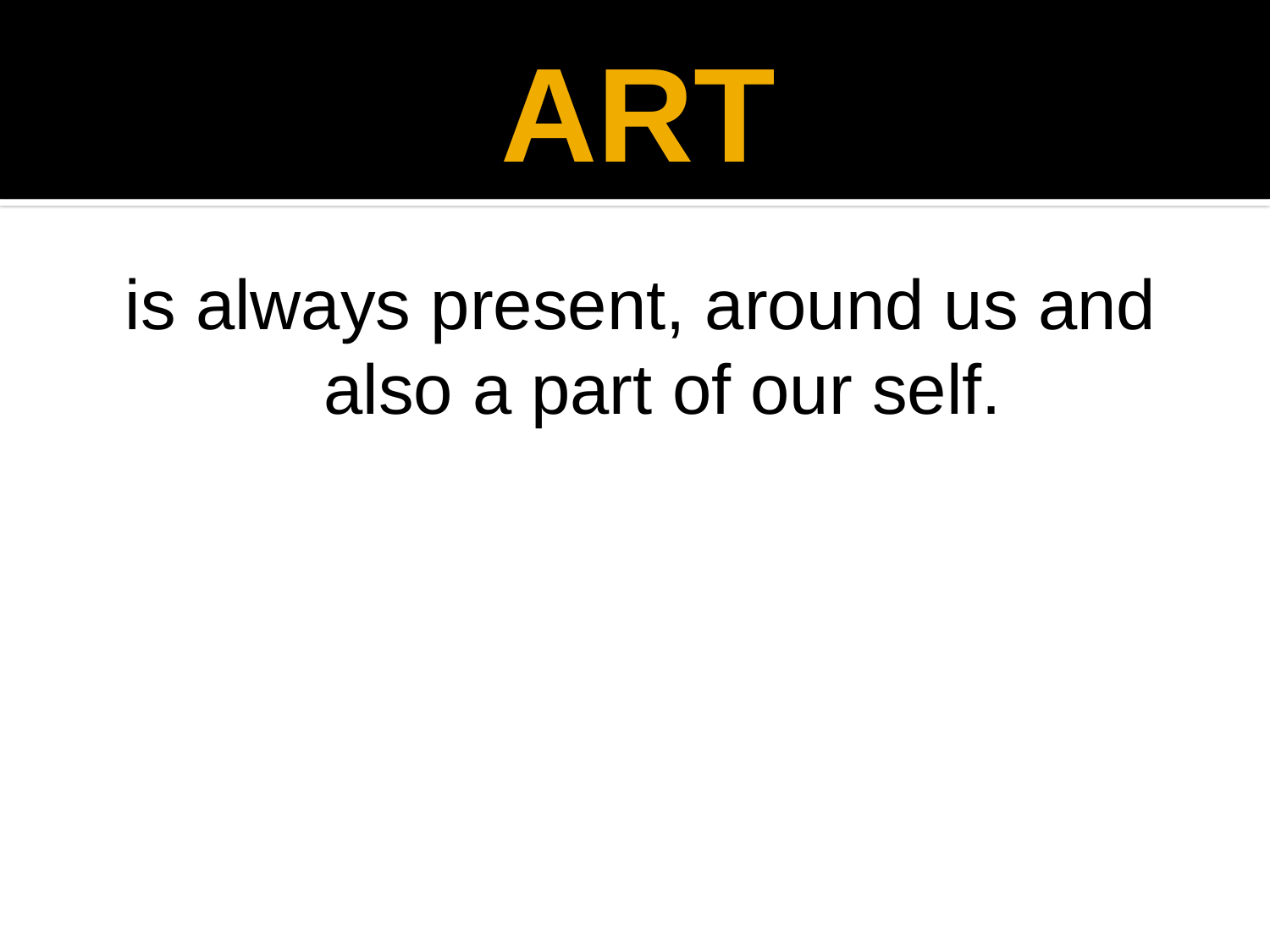

# ART
is always present, around us and also a part of our self.